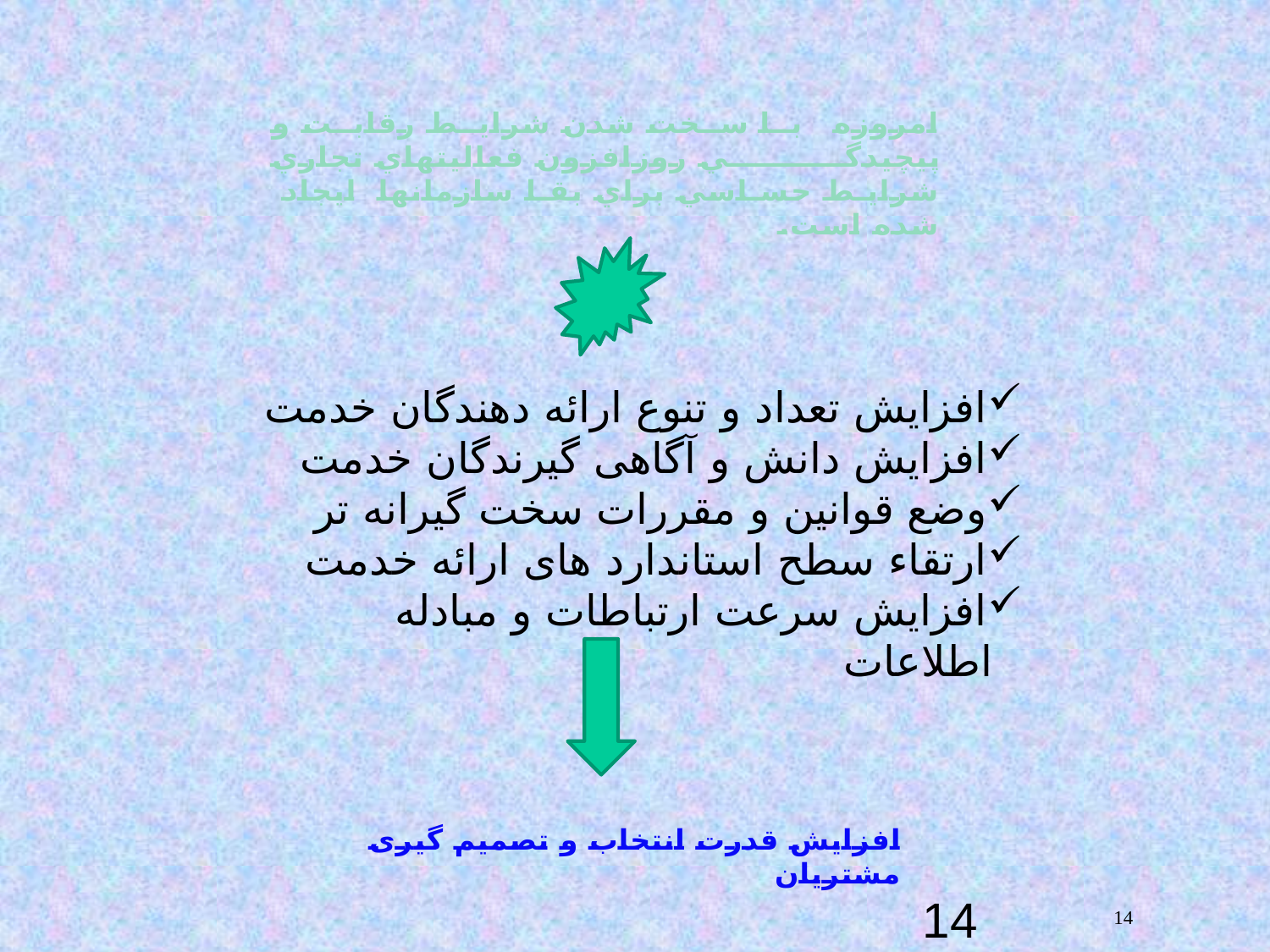

امروزه با سخت شدن شرايط رقابت و پيچيدگي روزافزون فعاليتهاي تجاري شرايط حساسي براي بقا سازمانها ایجاد شده است.

افزایش تعداد و تنوع ارائه دهندگان خدمت
افزایش دانش و آگاهی گیرندگان خدمت
وضع قوانین و مقررات سخت گیرانه تر
ارتقاء سطح استاندارد های ارائه خدمت
افزایش سرعت ارتباطات و مبادله اطلاعات

افزایش قدرت انتخاب و تصمیم گیری مشتریان
14